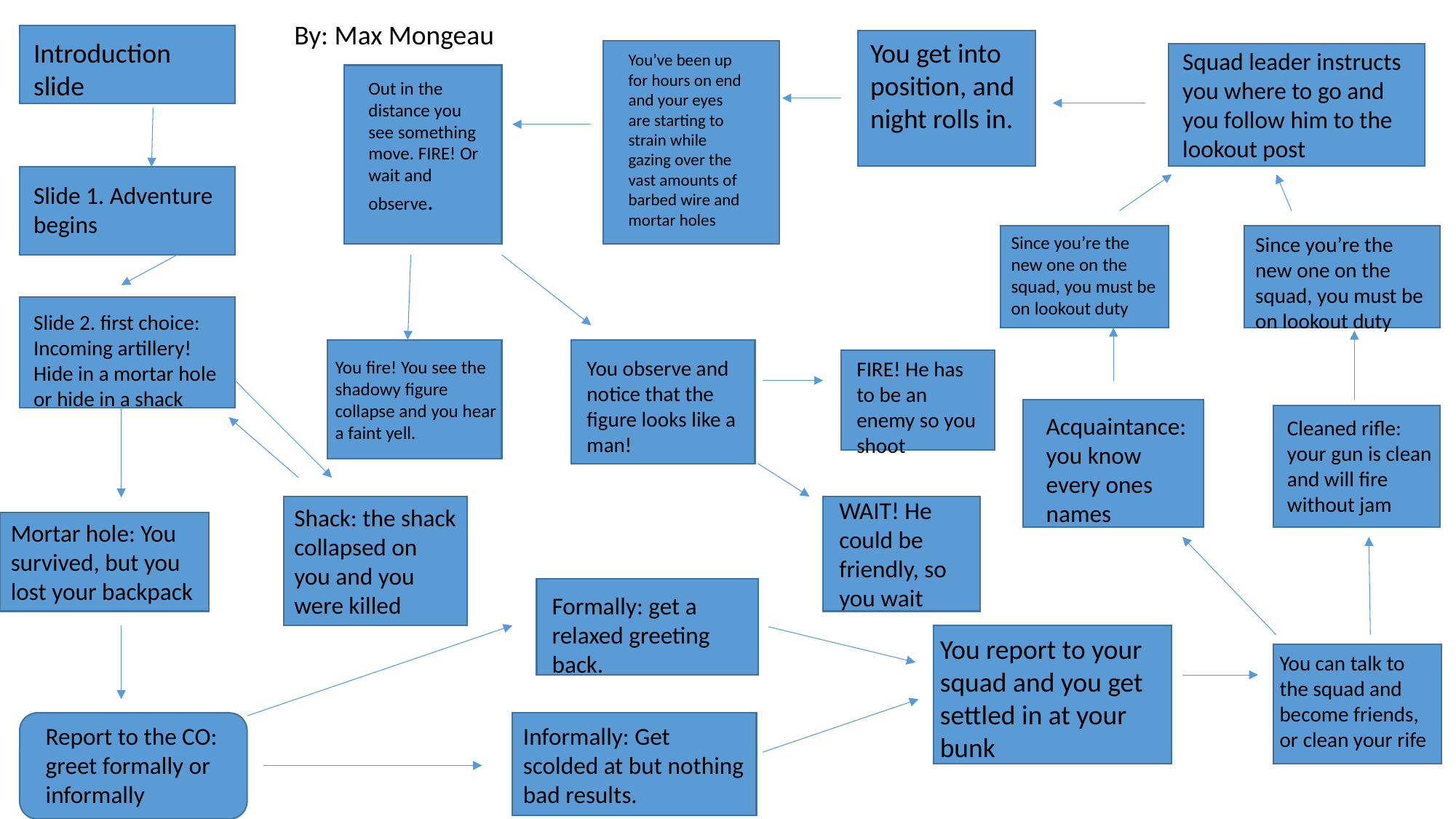

By: Max Mongeau

Introduction slide

You get into position, and night rolls in.

Squad leader instructs you where to go and you follow him to the lookout post
You’ve been up for hours on end and your eyes are starting to strain while gazing over the vast amounts of barbed wire and mortar holes

Out in the distance you see something move. FIRE! Or wait and observe.

Slide 1. Adventure begins

Since you’re the new one on the squad, you must be on lookout duty

Since you’re the new one on the squad, you must be on lookout duty

Slide 2. first choice: Incoming artillery! Hide in a mortar hole or hide in a shack

You observe and notice that the figure looks like a man!
You fire! You see the shadowy figure collapse and you hear a faint yell.

FIRE! He has to be an enemy so you shoot

Acquaintance: you know every ones names

Cleaned rifle: your gun is clean and will fire without jam
WAIT! He could be friendly, so you wait

Shack: the shack collapsed on you and you were killed

Mortar hole: You survived, but you lost your backpack

Formally: get a relaxed greeting back.

You report to your squad and you get settled in at your bunk
You can talk to the squad and become friends, or clean your rife

Report to the CO: greet formally or informally
Informally: Get scolded at but nothing bad results.